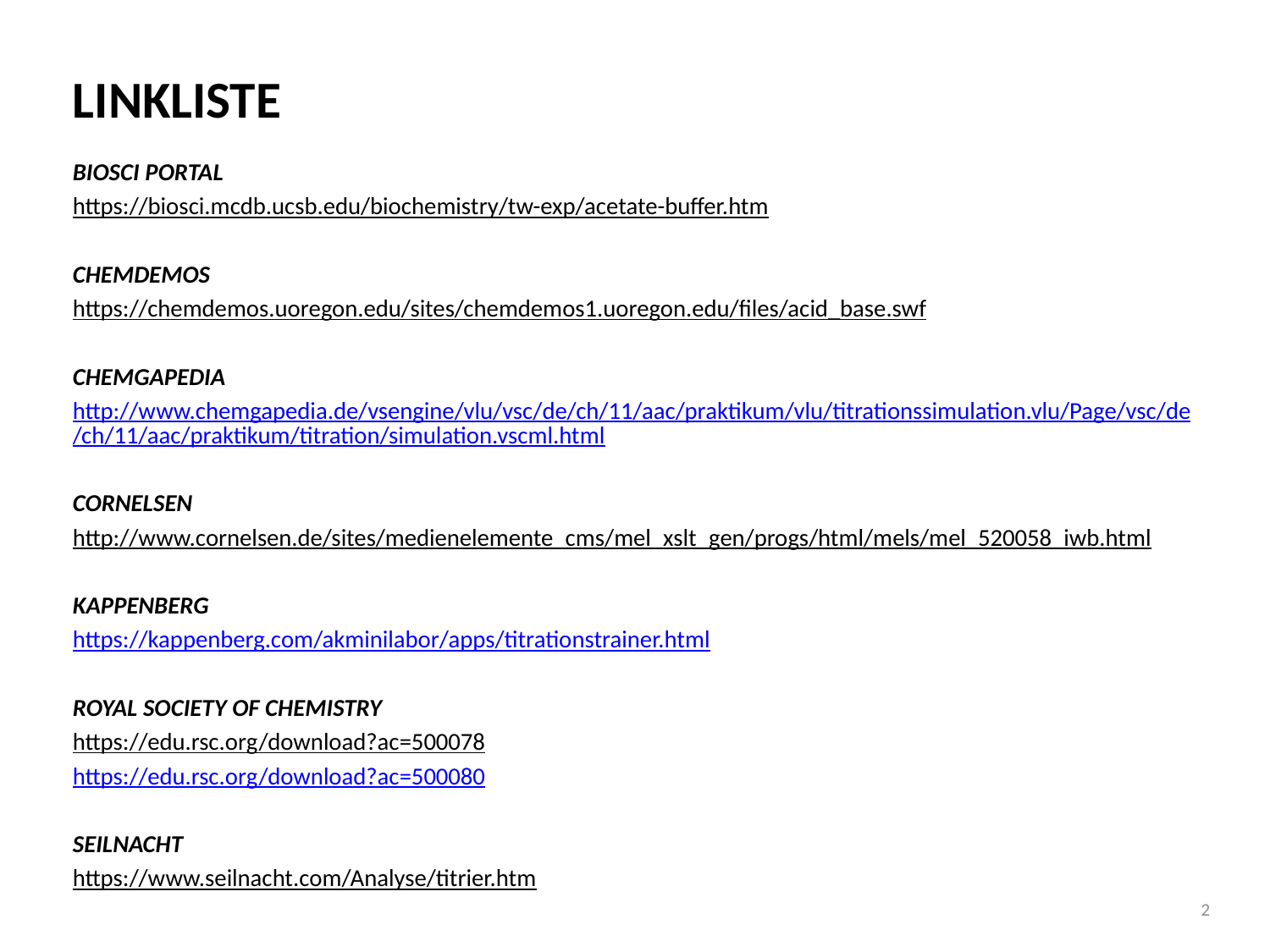

# LINKLISTE
BIOSCI PORTAL
https://biosci.mcdb.ucsb.edu/biochemistry/tw-exp/acetate-buffer.htm

CHEMDEMOS
https://chemdemos.uoregon.edu/sites/chemdemos1.uoregon.edu/files/acid_base.swf

CHEMGAPEDIA
http://www.chemgapedia.de/vsengine/vlu/vsc/de/ch/11/aac/praktikum/vlu/titrationssimulation.vlu/Page/vsc/de/ch/11/aac/praktikum/titration/simulation.vscml.html

CORNELSEN
http://www.cornelsen.de/sites/medienelemente_cms/mel_xslt_gen/progs/html/mels/mel_520058_iwb.html

KAPPENBERG
https://kappenberg.com/akminilabor/apps/titrationstrainer.html

ROYAL SOCIETY OF CHEMISTRY
https://edu.rsc.org/download?ac=500078
https://edu.rsc.org/download?ac=500080

SEILNACHT
https://www.seilnacht.com/Analyse/titrier.htm

2